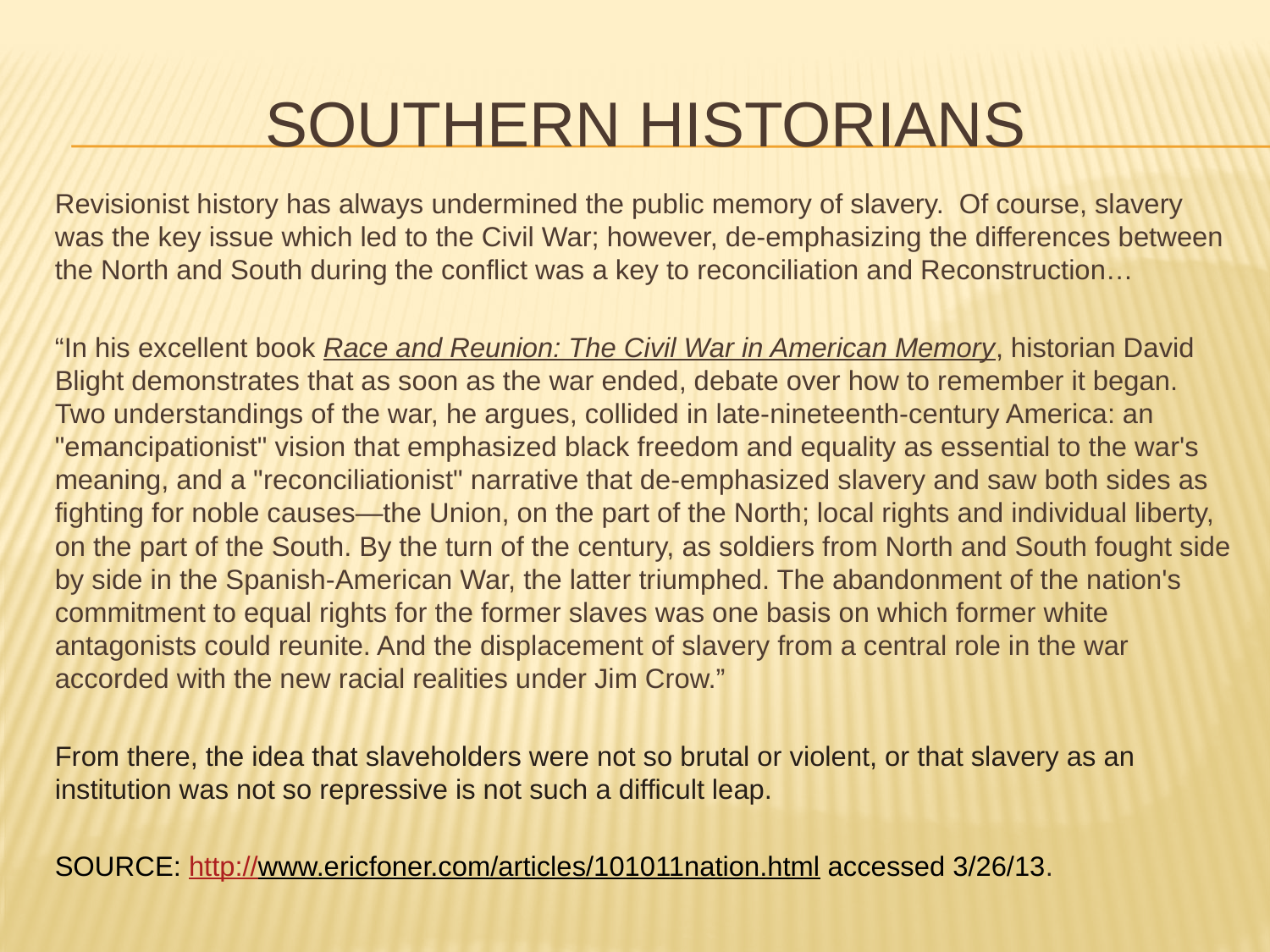

# Southern Historians
Revisionist history has always undermined the public memory of slavery.  Of course, slavery was the key issue which led to the Civil War; however, de-emphasizing the differences between the North and South during the conflict was a key to reconciliation and Reconstruction…

“In his excellent book Race and Reunion: The Civil War in American Memory, historian David Blight demonstrates that as soon as the war ended, debate over how to remember it began. Two understandings of the war, he argues, collided in late-nineteenth-century America: an "emancipationist" vision that emphasized black freedom and equality as essential to the war's meaning, and a "reconciliationist" narrative that de-emphasized slavery and saw both sides as fighting for noble causes—the Union, on the part of the North; local rights and individual liberty, on the part of the South. By the turn of the century, as soldiers from North and South fought side by side in the Spanish-American War, the latter triumphed. The abandonment of the nation's commitment to equal rights for the former slaves was one basis on which former white antagonists could reunite. And the displacement of slavery from a central role in the war accorded with the new racial realities under Jim Crow.”

From there, the idea that slaveholders were not so brutal or violent, or that slavery as an institution was not so repressive is not such a difficult leap.

SOURCE: http://www.ericfoner.com/articles/101011nation.html accessed 3/26/13.